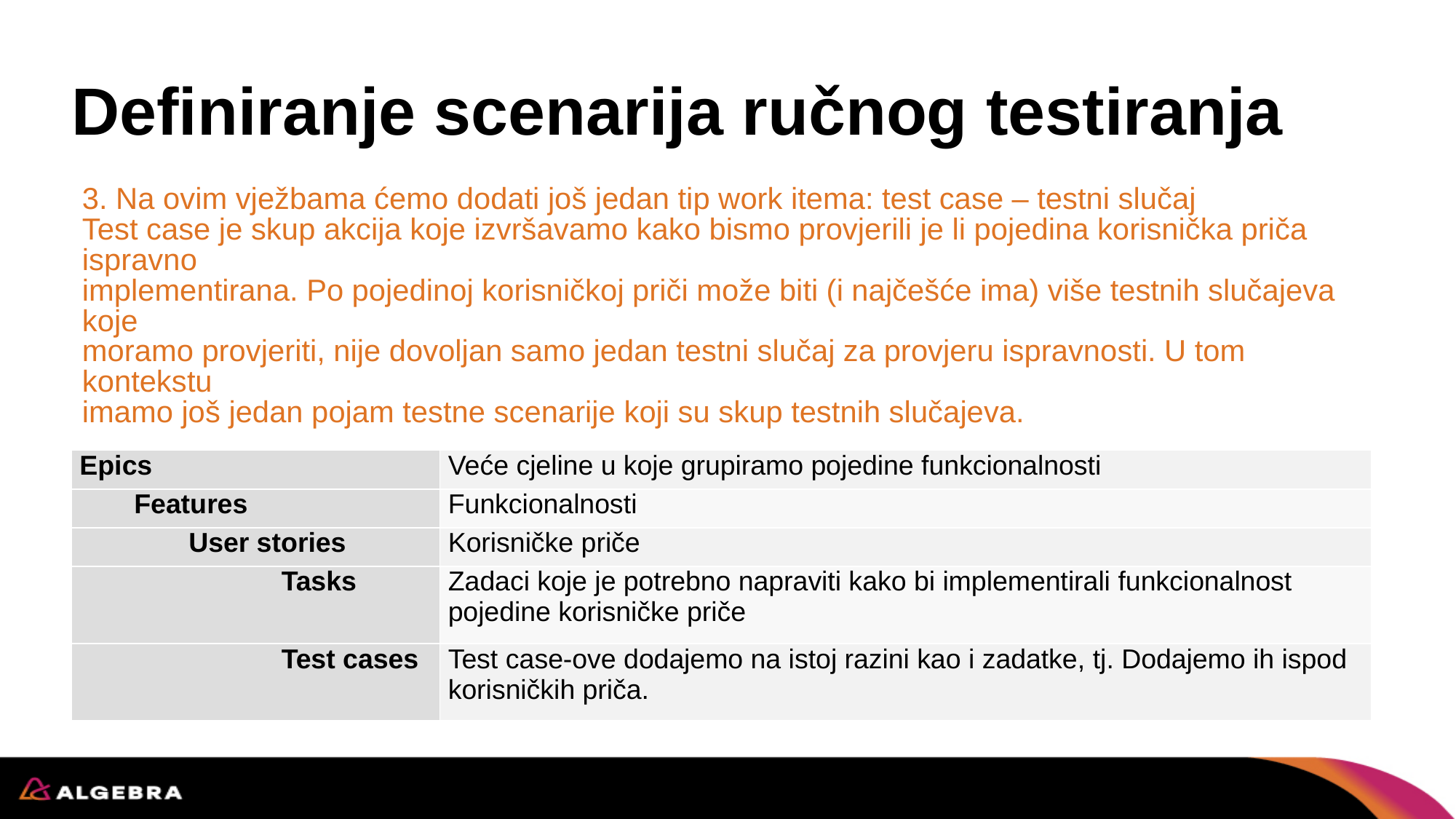

# Definiranje scenarija ručnog testiranja
3. Na ovim vježbama ćemo dodati još jedan tip work itema: test case – testni slučaj
Test case je skup akcija koje izvršavamo kako bismo provjerili je li pojedina korisnička priča ispravno
implementirana. Po pojedinoj korisničkoj priči može biti (i najčešće ima) više testnih slučajeva koje
moramo provjeriti, nije dovoljan samo jedan testni slučaj za provjeru ispravnosti. U tom kontekstu
imamo još jedan pojam testne scenarije koji su skup testnih slučajeva.

| Epics | Veće cjeline u koje grupiramo pojedine funkcionalnosti |
| --- | --- |
| Features | Funkcionalnosti |
| User stories | Korisničke priče |
| Tasks | Zadaci koje je potrebno napraviti kako bi implementirali funkcionalnost pojedine korisničke priče |
| Test cases | Test case-ove dodajemo na istoj razini kao i zadatke, tj. Dodajemo ih ispod korisničkih priča. |